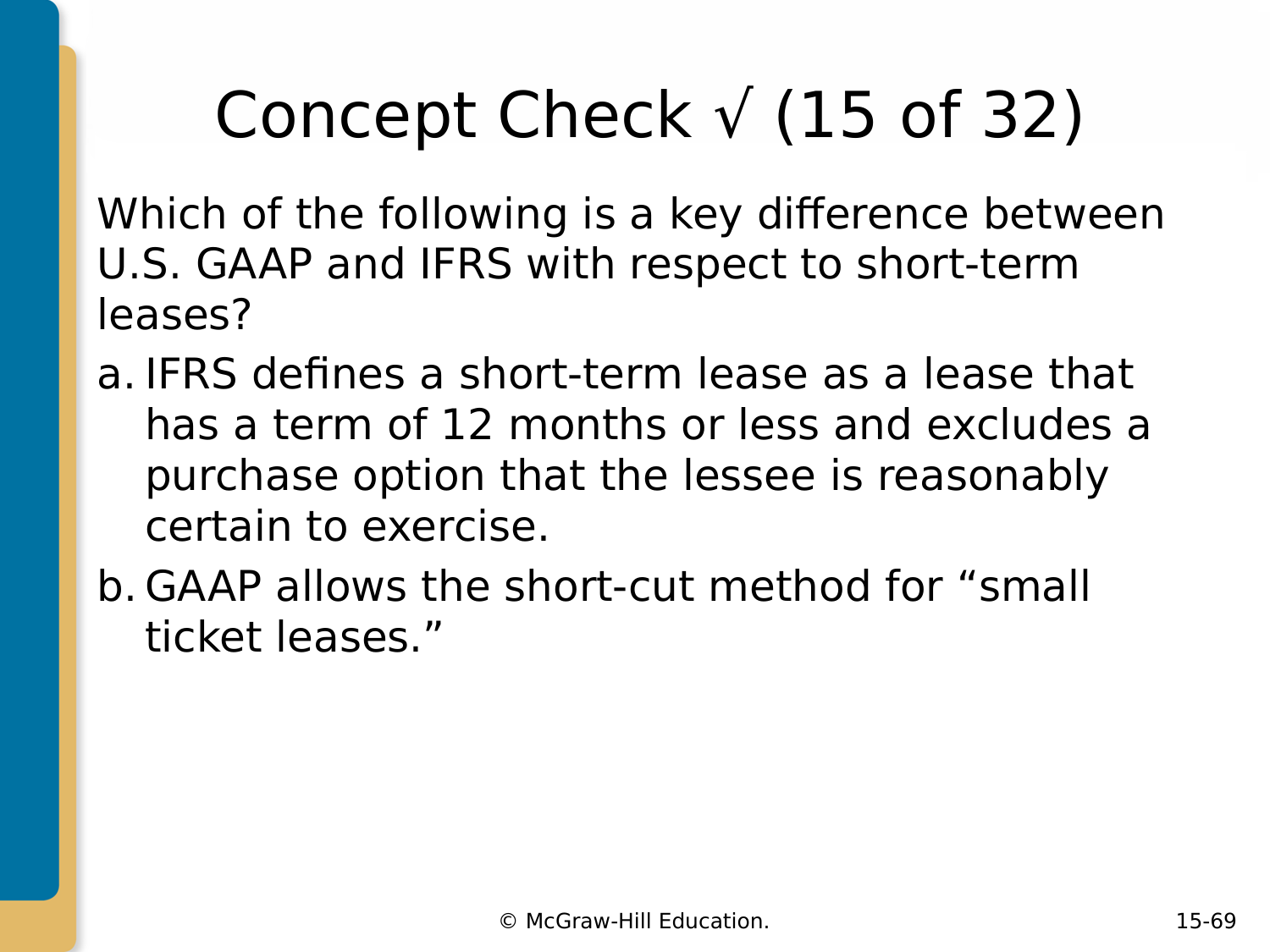

# Concept Check √ (15 of 32)
Which of the following is a key difference between U.S. GAAP and IFRS with respect to short-term leases?
IFRS defines a short-term lease as a lease that has a term of 12 months or less and excludes a purchase option that the lessee is reasonably certain to exercise.
GAAP allows the short-cut method for “small ticket leases.”